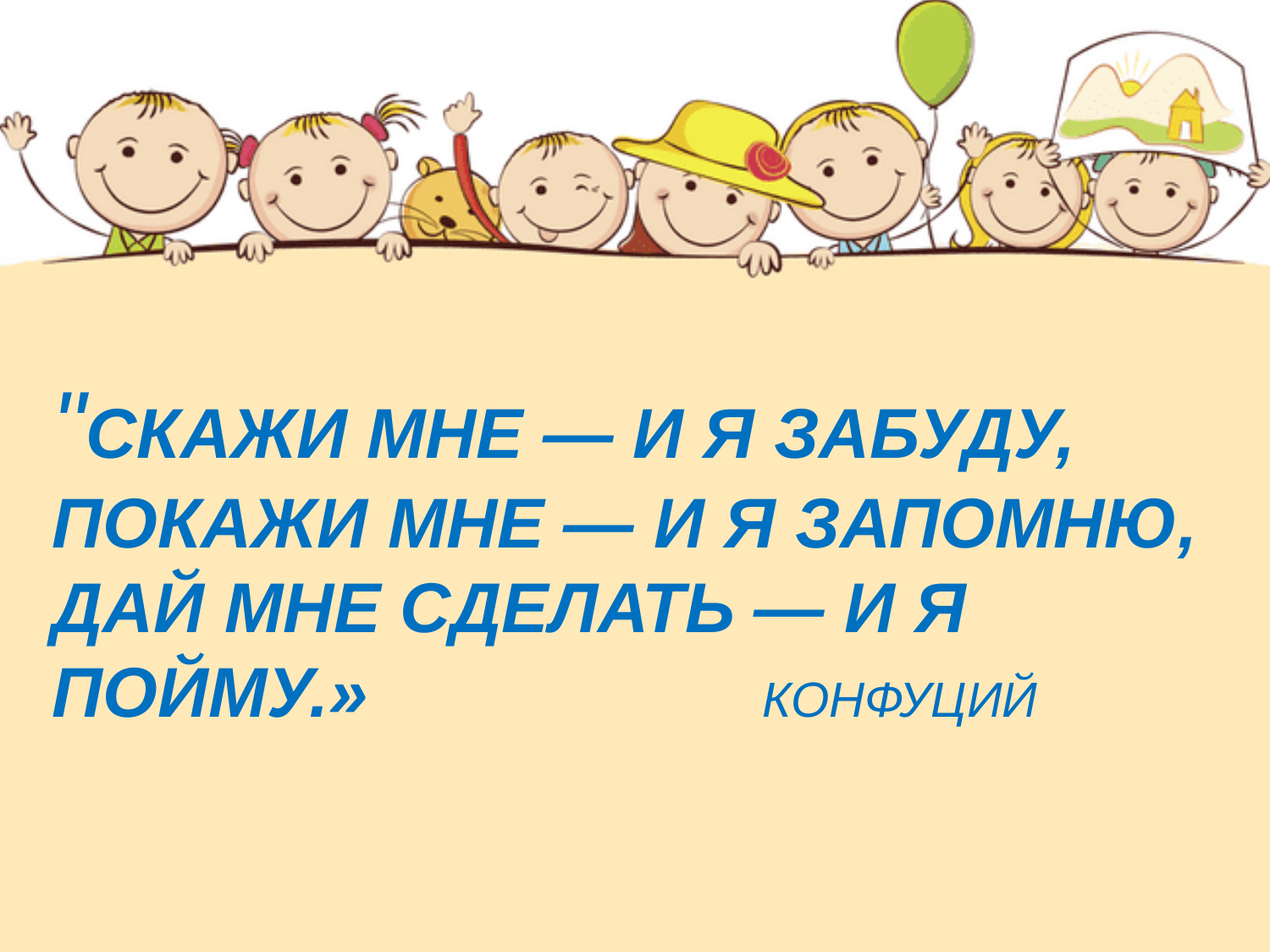

"СКАЖИ МНЕ — И Я ЗАБУДУ, ПОКАЖИ МНЕ — И Я ЗАПОМНЮ, ДАЙ МНЕ СДЕЛАТЬ — И Я ПОЙМУ.»                    Конфуций